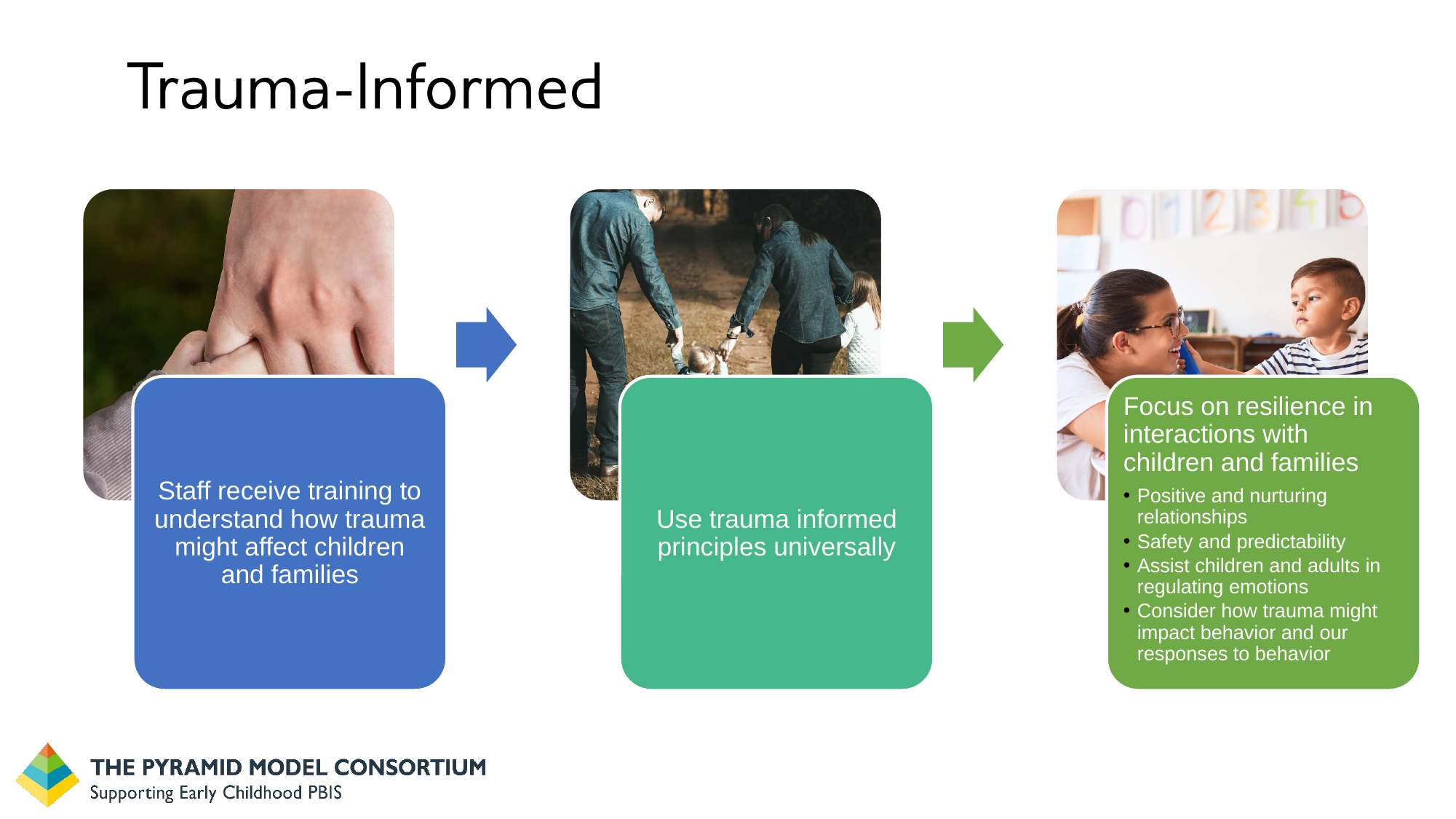

# Trauma-Informed

Staff receive training to understand how trauma might affect children and families
Use trauma informed principles universally
Focus on resilience in interactions with children and families
Positive and nurturing relationships
Safety and predictability
Assist children and adults in regulating emotions
Consider how trauma might impact behavior and our responses to behavior